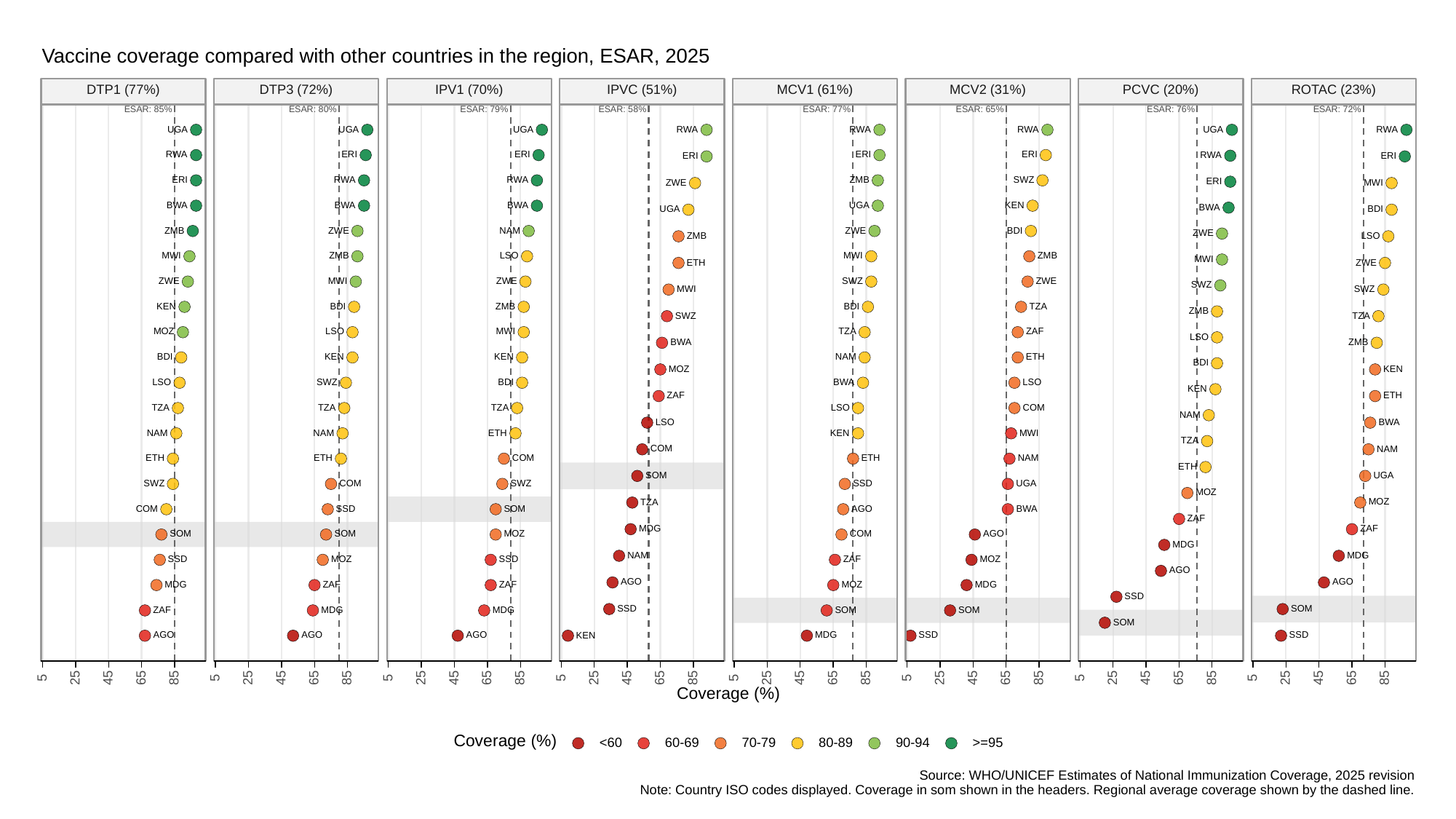

Vaccine coverage compared with other countries in the region, ESAR, 2025

ROTAC (23%)
DTP1 (77%)
DTP3 (72%)
IPV1 (70%)
IPVC (51%)
MCV1 (61%)
MCV2 (31%)
PCVC (20%)

ESAR: 85%
ESAR: 80%
ESAR: 79%
ESAR: 58%
ESAR: 77%
ESAR: 65%
ESAR: 76%
ESAR: 72%

UGA
UGA
UGA
UGA
RWA
RWA
RWA
RWA

RWA
ERI
ERI
ERI
ERI
RWA
ERI
ERI

SWZ
ERI
RWA
RWA
ZMB

ERI
ZWE
MWI

UGA
BWA
BWA
BWA
KEN

BWA
UGA
BDI

ZMB
ZWE
NAM
ZWE
BDI

ZWE

LSO
ZMB

LSO
MWI
ZMB
MWI
ZMB

MWI

ETH
ZWE

SWZ
ZWE
MWI
ZWE
ZWE

SWZ

SWZ
MWI

KEN
BDI
ZMB
BDI
TZA

ZMB

SWZ
TZA

MOZ
LSO
MWI
TZA
ZAF

LSO

BWA
ZMB

BDI
KEN
KEN
NAM
ETH

BDI

MOZ
KEN

LSO
LSO
SWZ
BDI
BWA

KEN

ZAF
ETH

LSO
COM
TZA
TZA
TZA

NAM

LSO
BWA

NAM
NAM
ETH
KEN
MWI

TZA

COM
NAM

COM
ETH
ETH
ETH
NAM

ETH

SOM
UGA

COM
SWZ
SWZ
SSD
UGA

MOZ

MOZ
TZA

COM
SOM
AGO
SSD
BWA

ZAF

MDG
ZAF

SOM
SOM
MOZ
COM
AGO

MDG

MDG
NAM

MOZ
MOZ
SSD
SSD
ZAF

AGO

AGO
AGO

MOZ
MDG
MDG
ZAF
ZAF

SSD

SOM
SSD
SOM
SOM
MDG
MDG
ZAF

SOM

AGO
AGO
AGO
MDG
SSD
SSD
KEN

25
65
85
25
65
85
25
65
85
25
65
85
25
65
85
25
65
85
25
65
85
25
65
85
45
45
45
45
45
45
45
45
5
5
5
5
5
5
5
5
Coverage (%)
Coverage (%)

<60
60-69
70-79
80-89
90-94
>=95
Source: WHO/UNICEF Estimates of National Immunization Coverage, 2025 revision
Note: Country ISO codes displayed. Coverage in som shown in the headers. Regional average coverage shown by the dashed line.